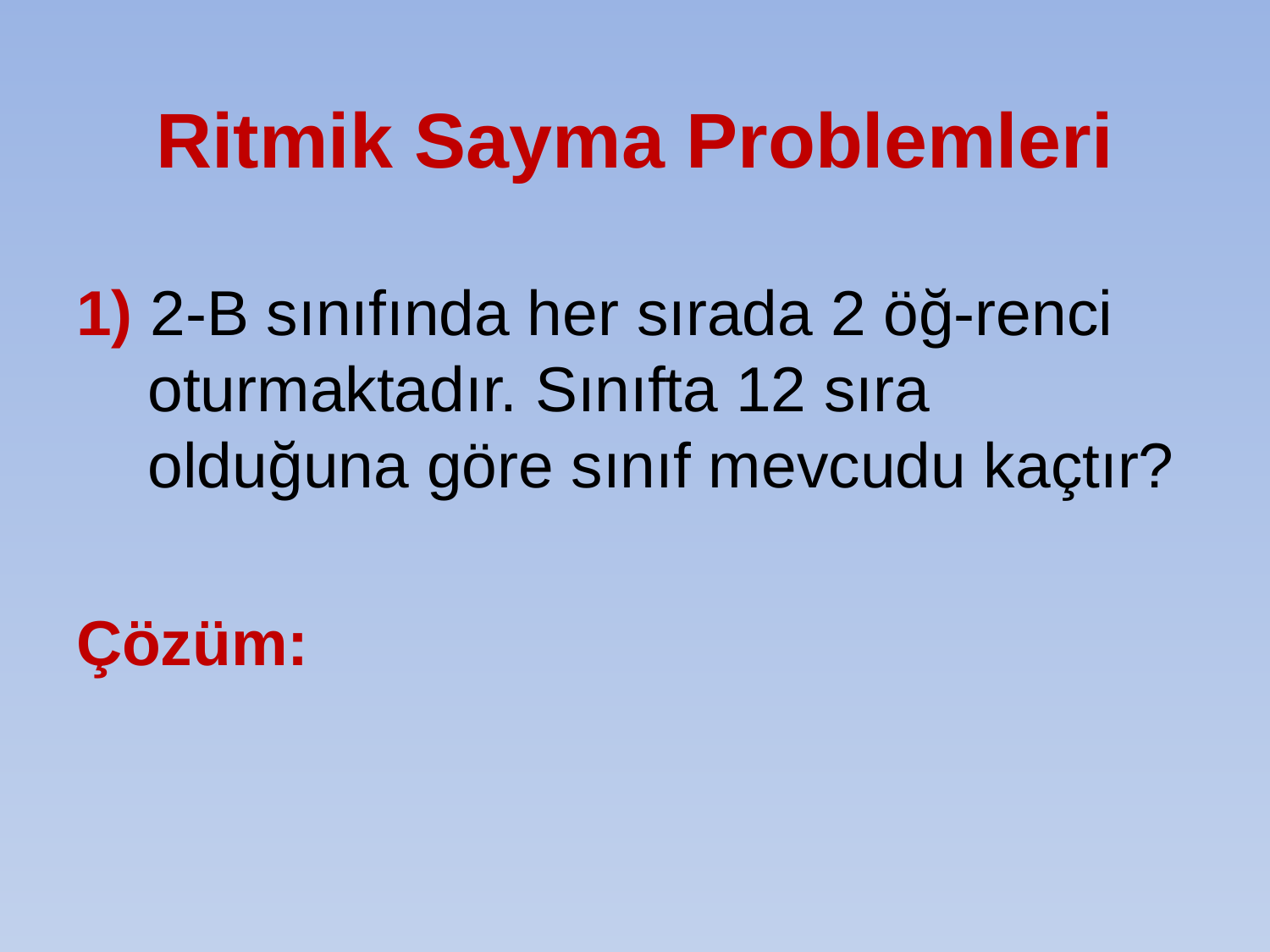

# Ritmik Sayma Problemleri
1) 2-B sınıfında her sırada 2 öğ-renci oturmaktadır. Sınıfta 12 sıra olduğuna göre sınıf mevcudu kaçtır?

Çözüm: